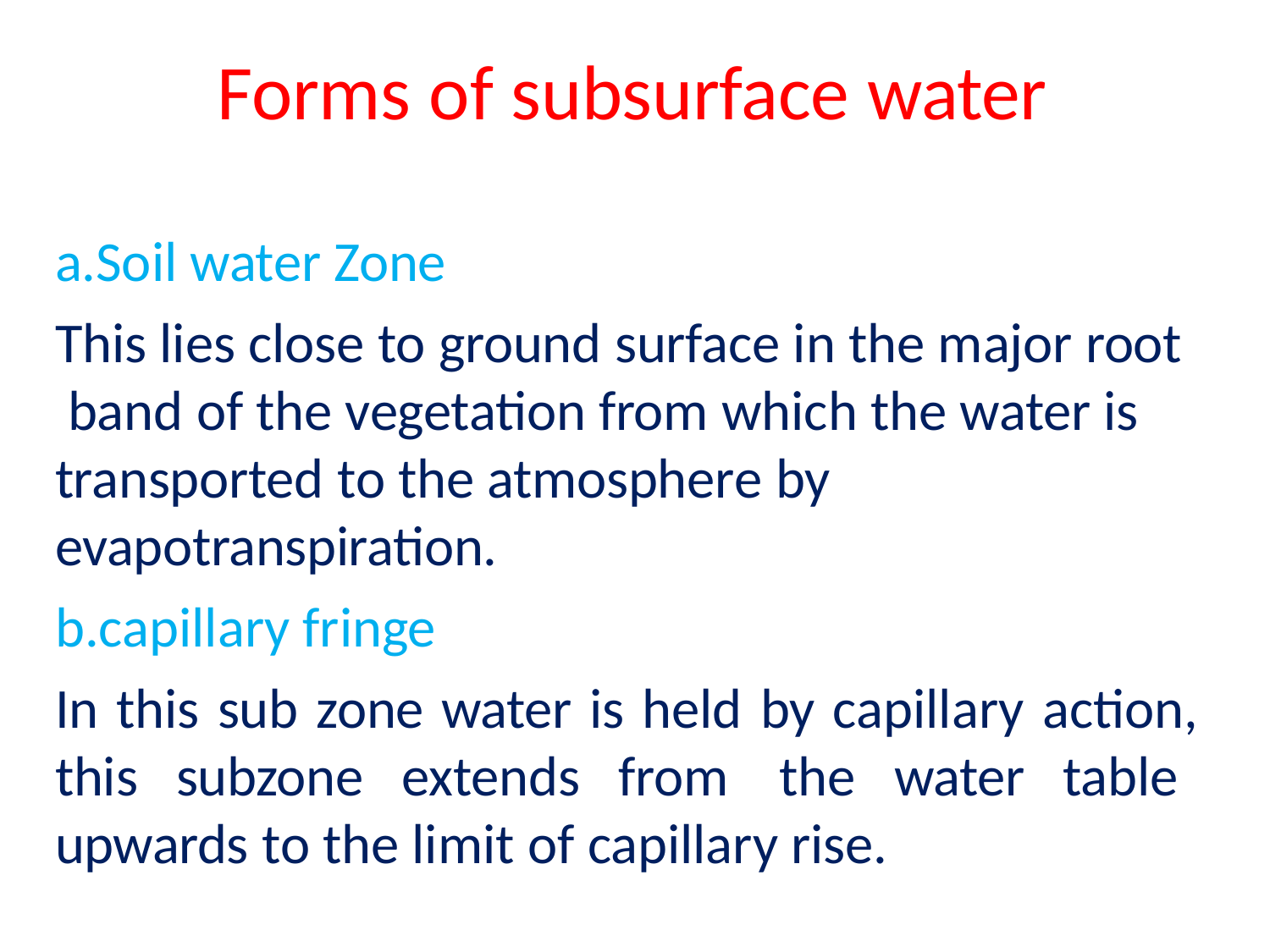

# Forms of subsurface water
a.Soil water Zone
This lies close to ground surface in the major root  band of the vegetation from which the water is  transported to the atmosphere by  evapotranspiration.
b.capillary fringe
In this sub zone water is held by capillary action,  this subzone extends from the water table  upwards to the limit of capillary rise.